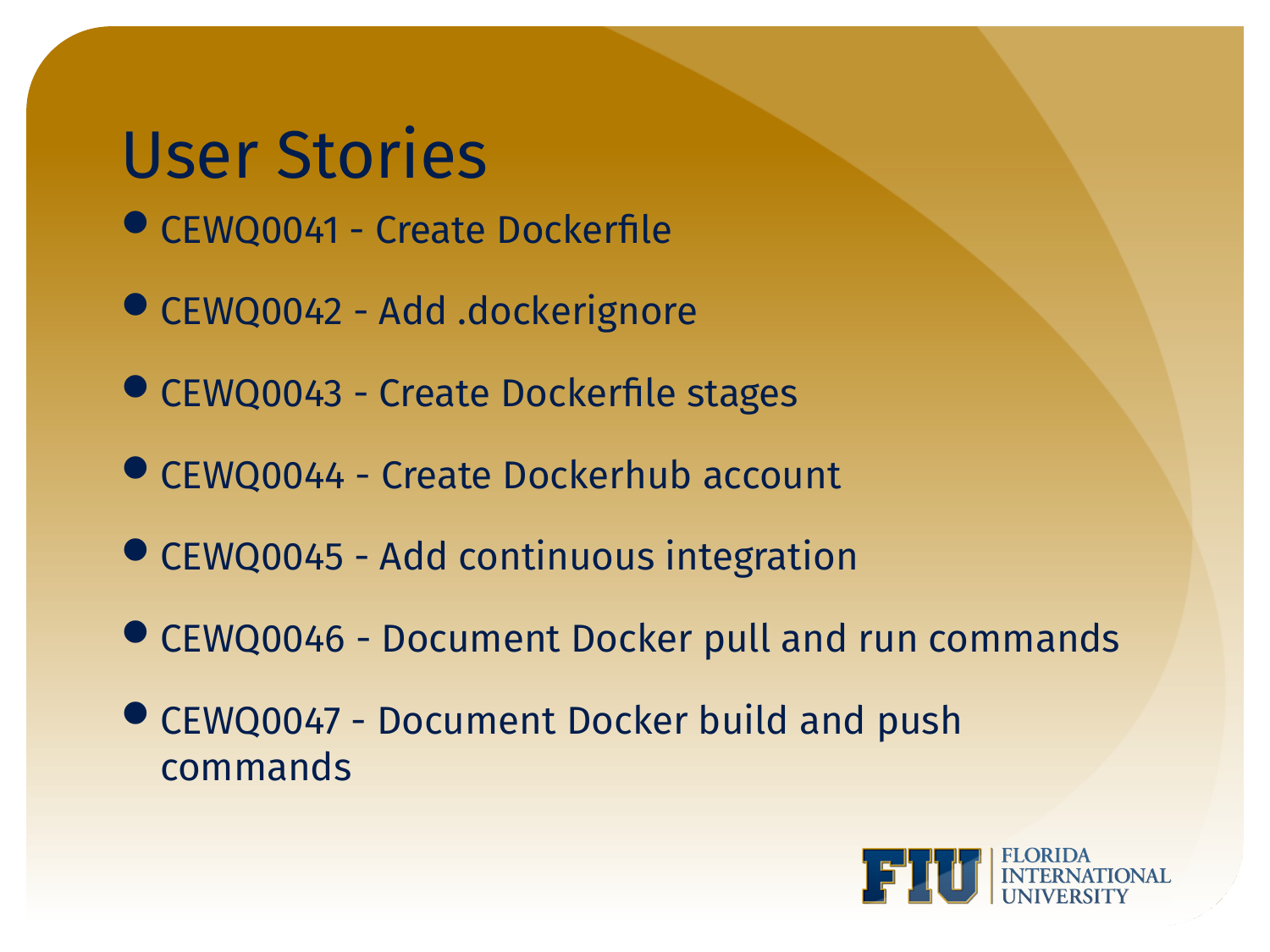

# User Stories
CEWQ0041 - Create Dockerfile
CEWQ0042 - Add .dockerignore
CEWQ0043 - Create Dockerfile stages
CEWQ0044 - Create Dockerhub account
CEWQ0045 - Add continuous integration
CEWQ0046 - Document Docker pull and run commands
CEWQ0047 - Document Docker build and push commands